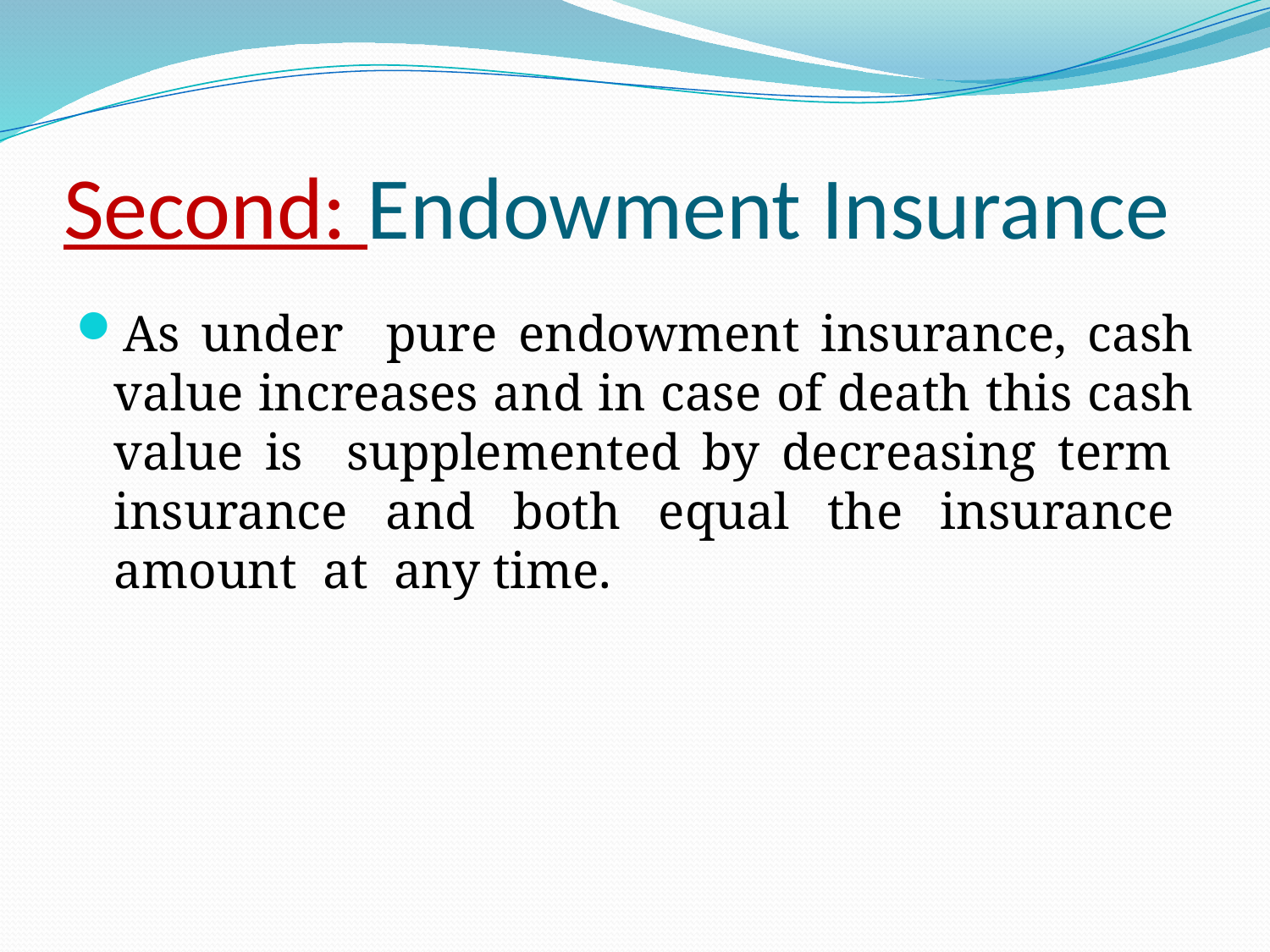

# Second: Endowment Insurance
As under  pure endowment insurance, cash value increases and in case of death this cash value is  supplemented by decreasing term  insurance  and  both  equal  the  insurance  amount  at  any time.